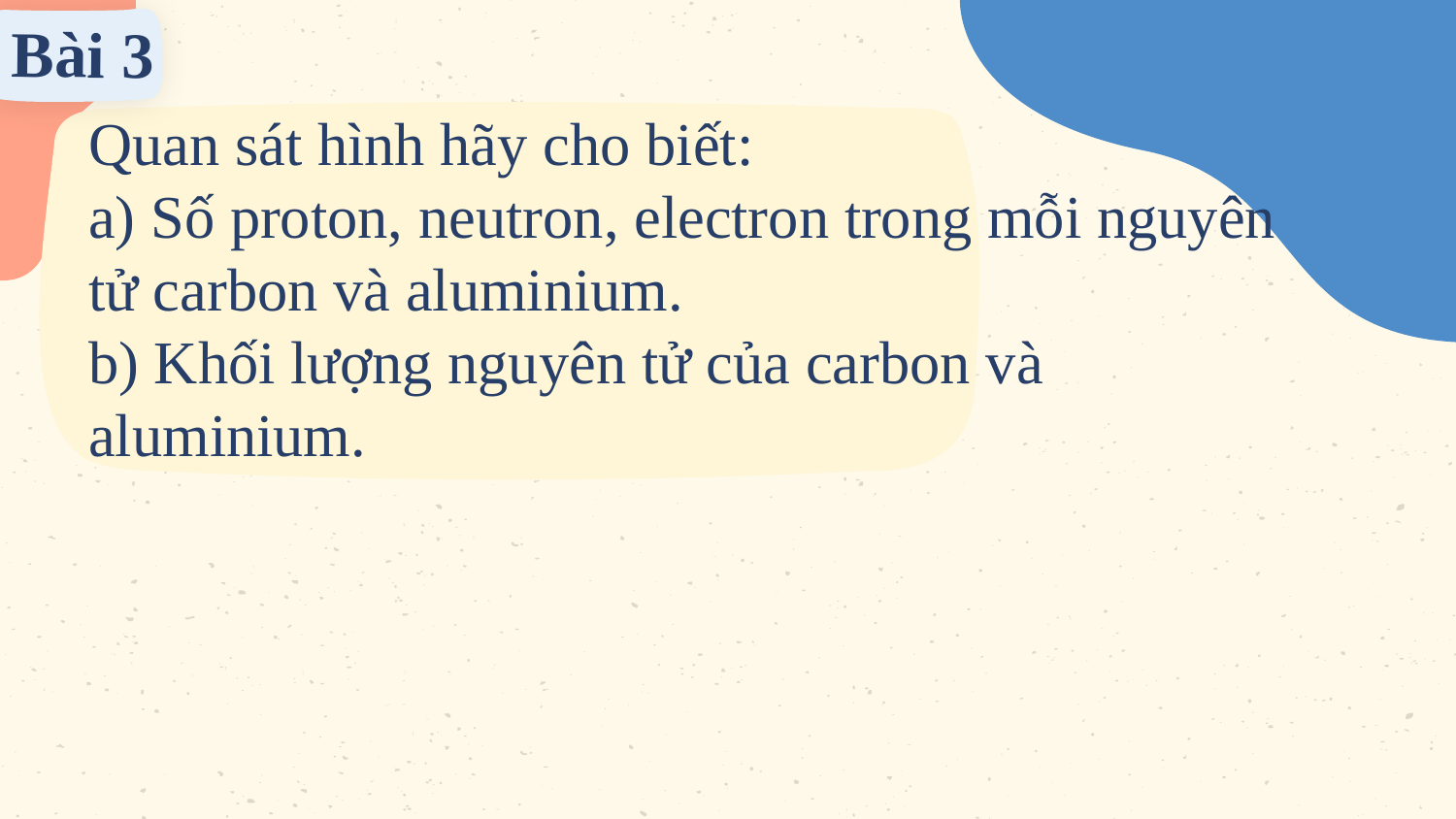

Bài 3

Quan sát hình hãy cho biết:
a) Số proton, neutron, electron trong mỗi nguyên tử carbon và aluminium.
b) Khối lượng nguyên tử của carbon và aluminium.